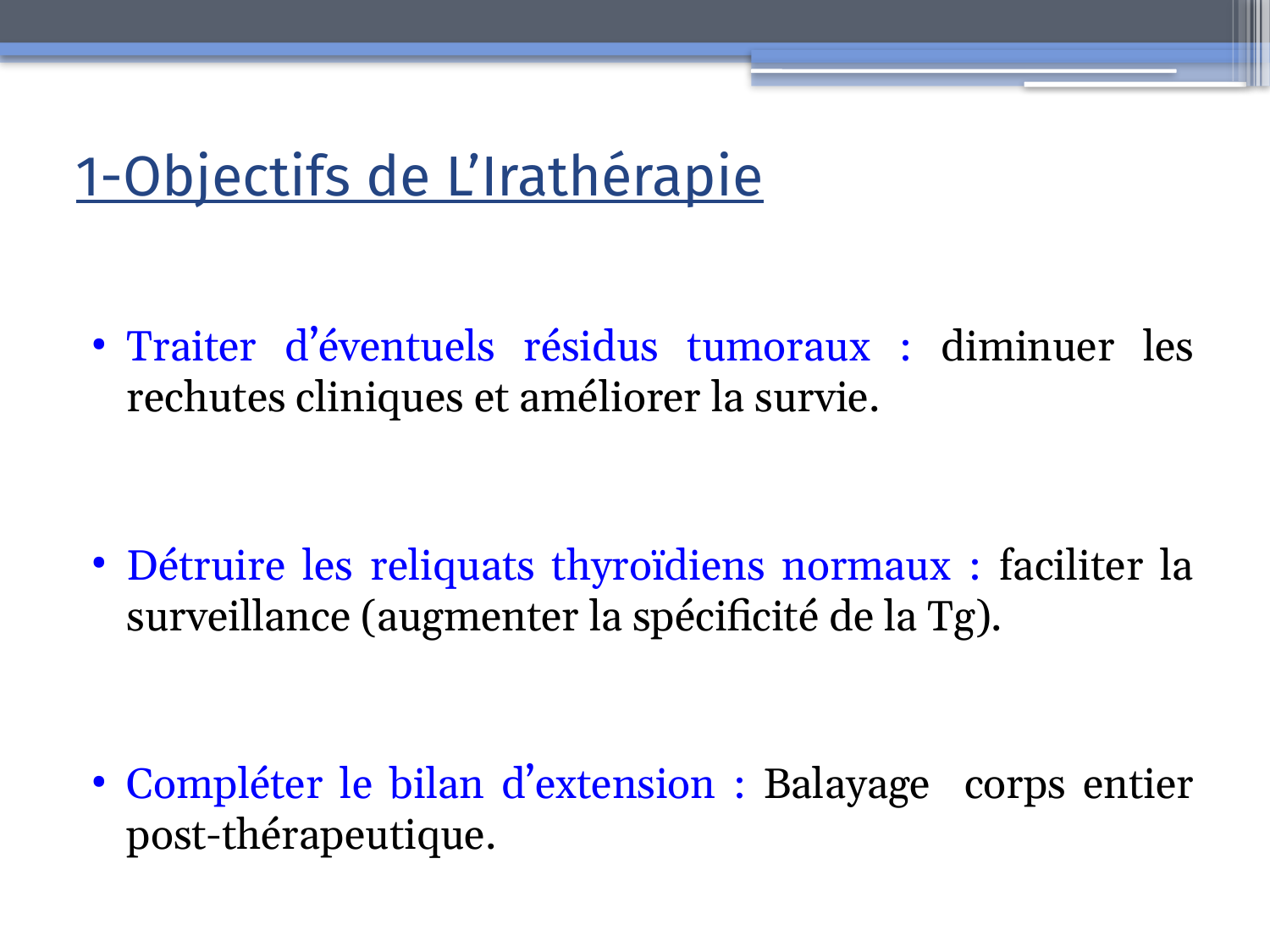

# 1-Objectifs de L’Irathérapie
Traiter d’éventuels résidus tumoraux : diminuer les rechutes cliniques et améliorer la survie.

Détruire les reliquats thyroïdiens normaux : faciliter la surveillance (augmenter la spécificité de la Tg).

Compléter le bilan d’extension : Balayage  corps entier post-thérapeutique.